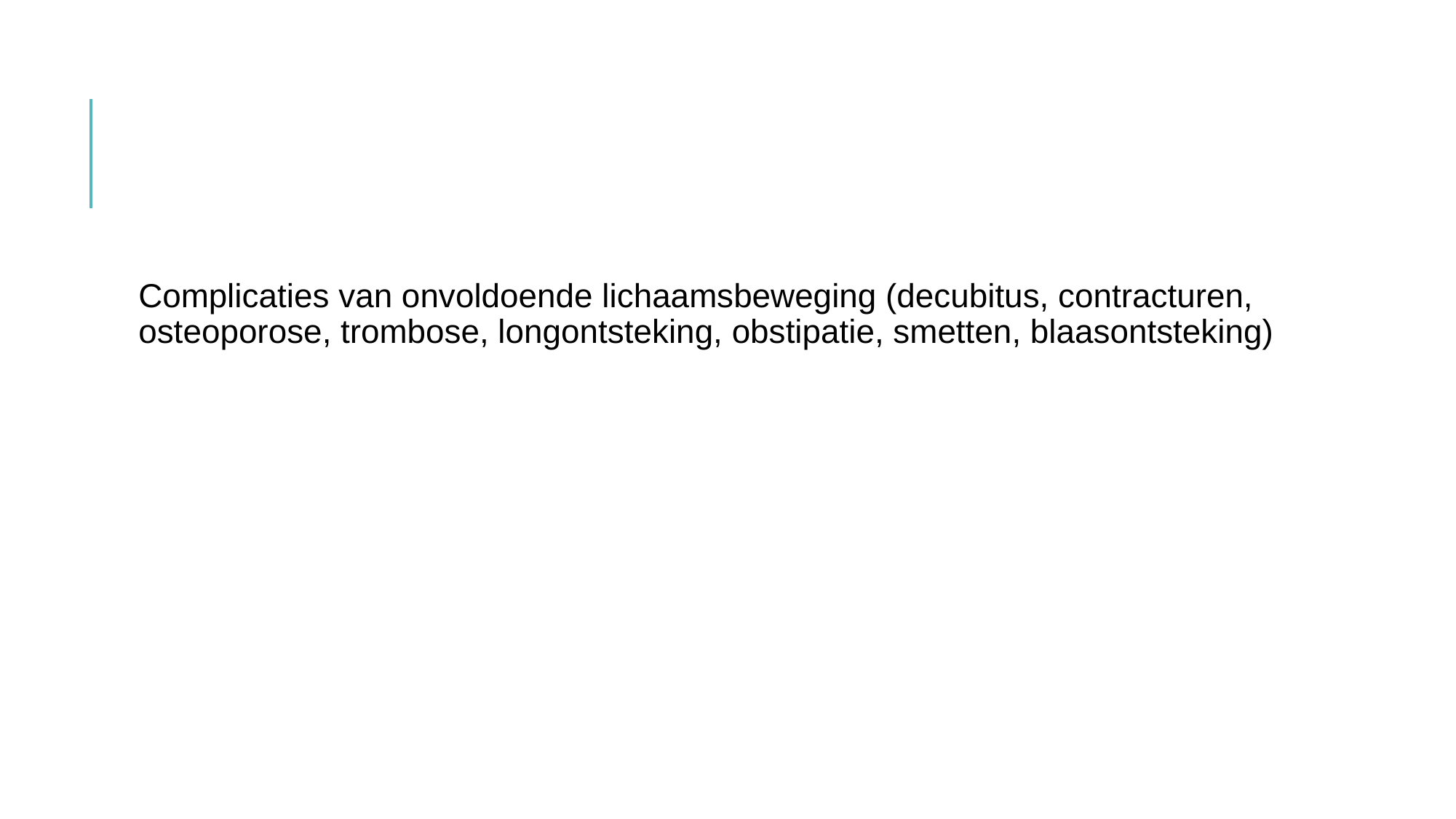

#
Complicaties van onvoldoende lichaamsbeweging (decubitus, contracturen, osteoporose, trombose, longontsteking, obstipatie, smetten, blaasontsteking)